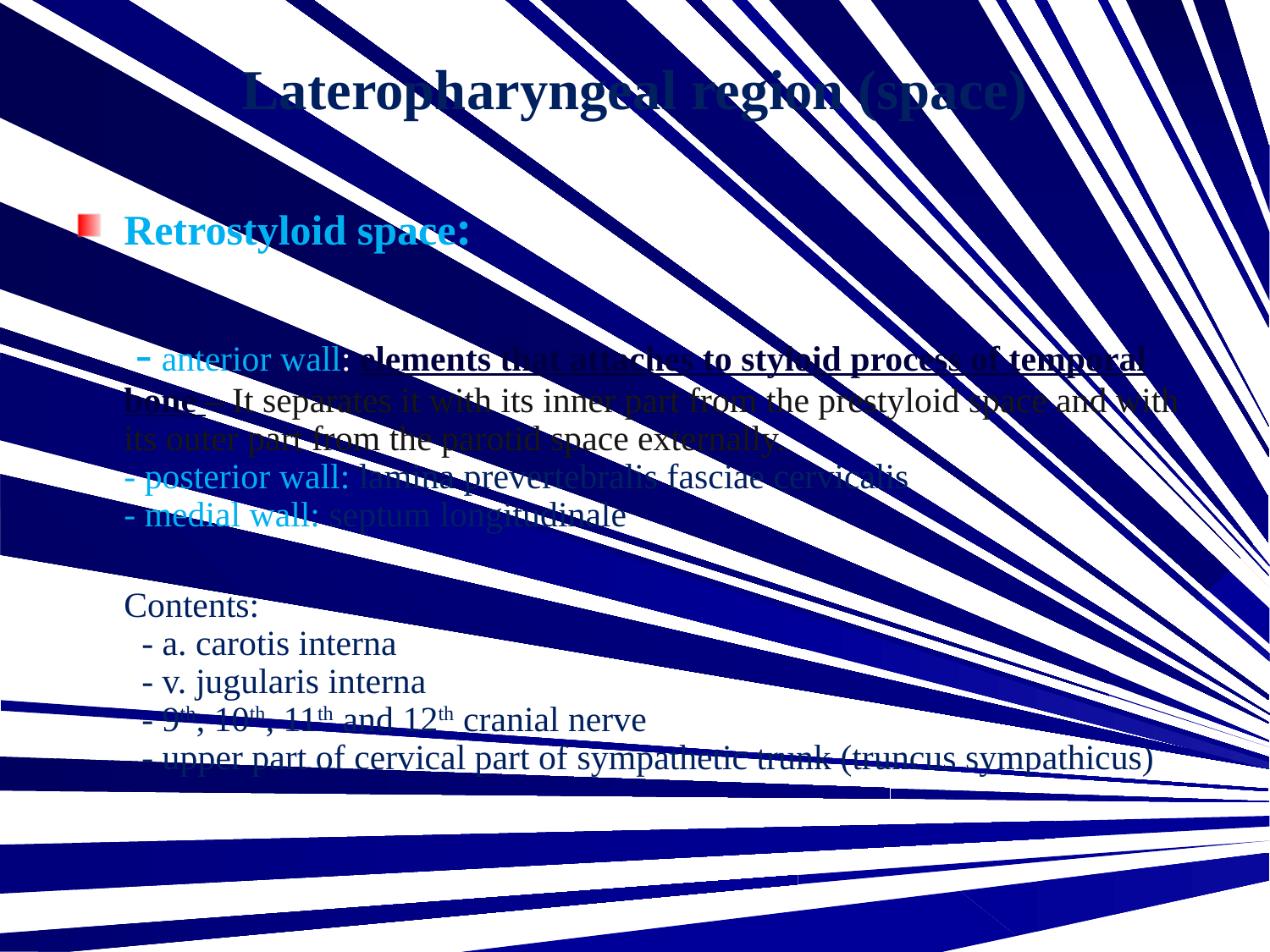

Lateropharyngeal region (space)
Retrostyloid space:

	 - anterior wall: elements that attaches to styloid process of temporal bone – It separates it with its inner part from the prestyloid space and with its outer part from the parotid space externally.
- posterior wall: lamina prevertebralis fasciae cervicalis
- medial wall: septum longitudinale

	Contents:
  - a. carotis interna
  - v. jugularis interna
  - 9th, 10th, 11th and 12th cranial nerve
  - upper part of cervical part of sympathetic trunk (truncus sympathicus)